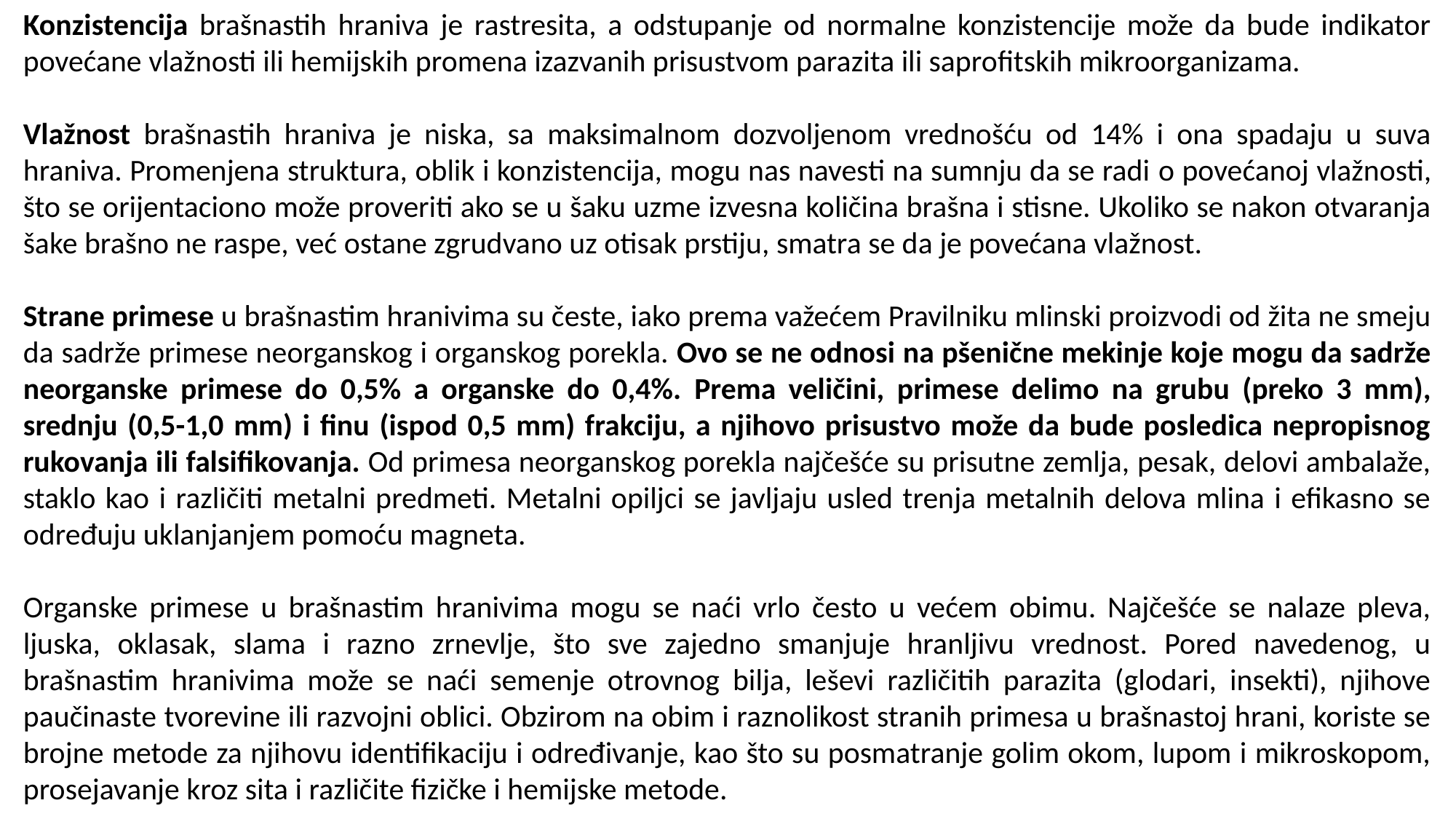

Konzistencija brašnastih hraniva je rastresita, a odstupanje od normalne konzistencije može da bude indikator povećane vlažnosti ili hemijskih promena izazvanih prisustvom parazita ili saprofitskih mikroorganizama.

Vlažnost brašnastih hraniva je niska, sa maksimalnom dozvoljenom vrednošću od 14% i ona spadaju u suva hraniva. Promenjena struktura, oblik i konzistencija, mogu nas navesti na sumnju da se radi о povećanoj vlažnosti, što se orijentaciono može proveriti ako se u šaku uzme izvesna količina brašna i stisne. Ukoliko se nakon otvaranja šake brašno ne raspe, već ostane zgrudvano uz otisak prstiju, smatra se da je povećana vlažnost.

Strane primese u brašnastim hranivima su česte, iako prema važećem Pravilniku mlinski proizvodi od žita ne smeju da sadrže primese neorganskog i organskog porekla. Ovo se ne odnosi na pšenične mekinje koje mogu da sadrže neorganske primese do 0,5% a organske do 0,4%. Prema veličini, primese delimo na grubu (preko 3 mm), srednju (0,5-1,0 mm) i finu (ispod 0,5 mm) frakciju, a njihovo prisustvo može da bude posledica nepropisnog rukovanja ili falsifikovanja. Od primesa neorganskog porekla najčešće su prisutne zemlja, pesak, delovi ambalaže, staklo kao i različiti metalni predmeti. Metalni opiljci se javljaju usled trenja metalnih delova mlina i efikasno se određuju uklanjanjem pomoću magneta.

Organske primese u brašnastim hranivima mogu se naći vrlo često u većem obimu. Najčešće se nalaze pleva, ljuska, oklasak, slama i razno zrnevlje, što sve zajedno smanjuje hranljivu vrednost. Pored navedenog, u brašnastim hranivima može se naći semenje otrovnog bilja, leševi različitih parazita (glodari, insekti), njihove paučinaste tvorevine ili razvojni oblici. Obzirom na obim i raznolikost stranih primesa u brašnastoj hrani, koriste se brojne metode za njihovu identifikaciju i određivanje, kao što su posmatranje golim okom, lupom i mikroskopom, prosejavanje kroz sita i različite fizičke i hemijske metode.